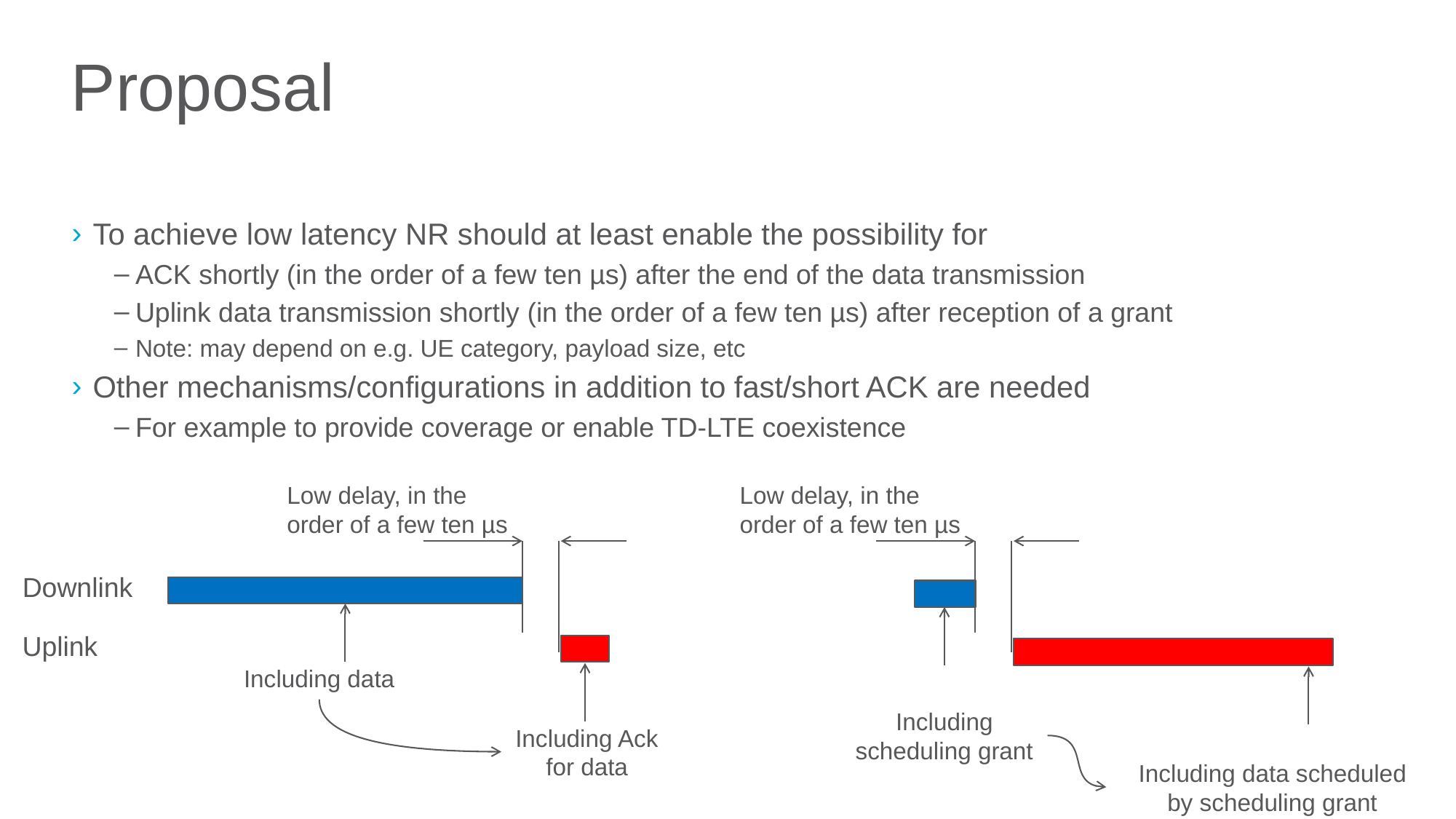

# Proposal
To achieve low latency NR should at least enable the possibility for
ACK shortly (in the order of a few ten µs) after the end of the data transmission
Uplink data transmission shortly (in the order of a few ten µs) after reception of a grant
Note: may depend on e.g. UE category, payload size, etc
Other mechanisms/configurations in addition to fast/short ACK are needed
For example to provide coverage or enable TD-LTE coexistence
Low delay, in the order of a few ten µs
Low delay, in the order of a few ten µs
Downlink

Uplink

Including data
Including
scheduling grant
Including Ack
for data
Including data scheduled
by scheduling grant